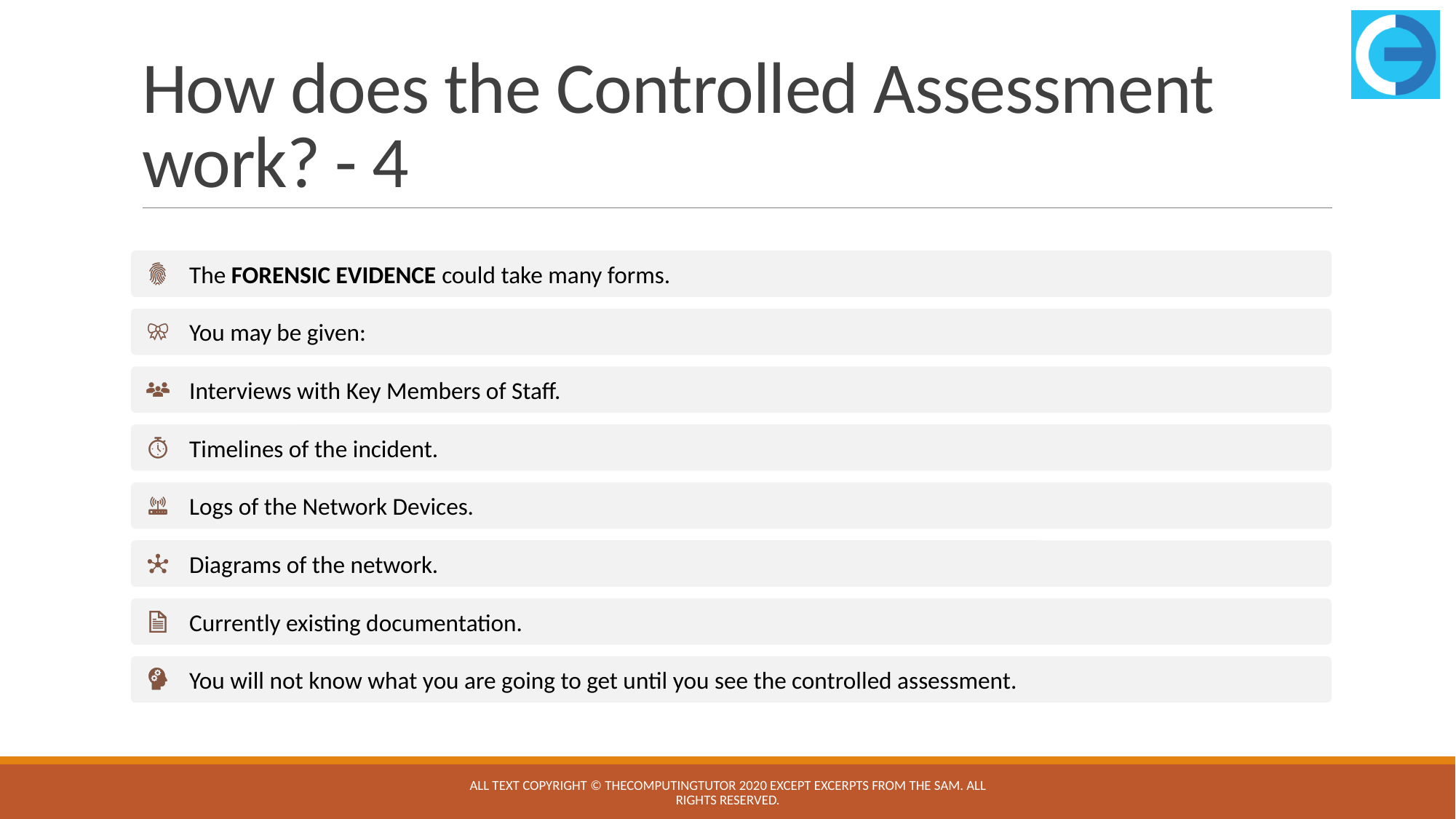

# How does the Controlled Assessment work? - 4
The FORENSIC EVIDENCE could take many forms.
You may be given:
Interviews with Key Members of Staff.
Timelines of the incident.
Logs of the Network Devices.
Diagrams of the network.
Currently existing documentation.
You will not know what you are going to get until you see the controlled assessment.
All text copyright © TheComputingTutor 2020 except excerpts from the SAM. All rights Reserved.